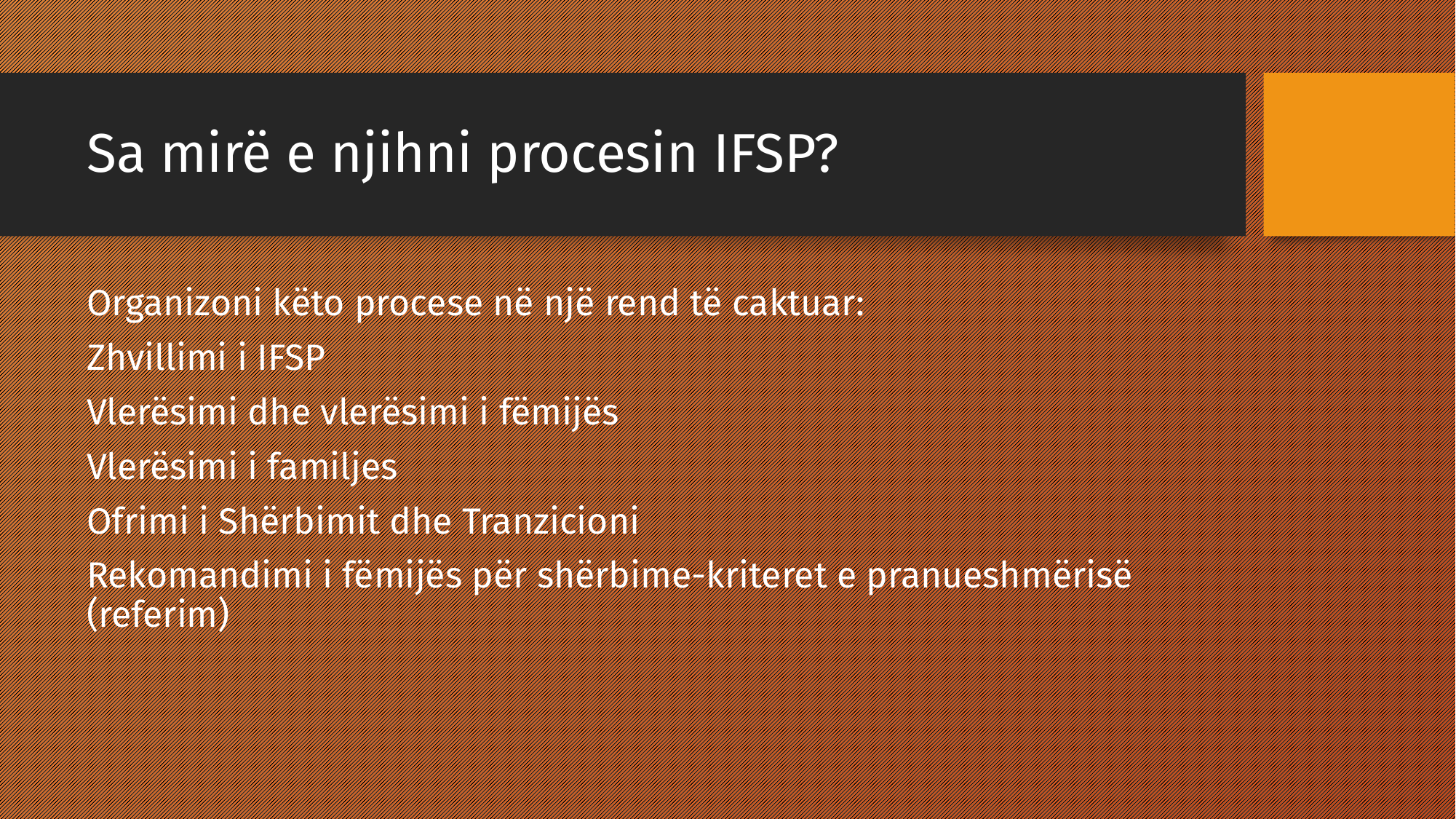

# Sa mirë e njihni procesin IFSP?
Organizoni këto procese në një rend të caktuar:
Zhvillimi i IFSP
Vlerësimi dhe vlerësimi i fëmijës
Vlerësimi i familjes
Ofrimi i Shërbimit dhe Tranzicioni
Rekomandimi i fëmijës për shërbime-kriteret e pranueshmërisë (referim)